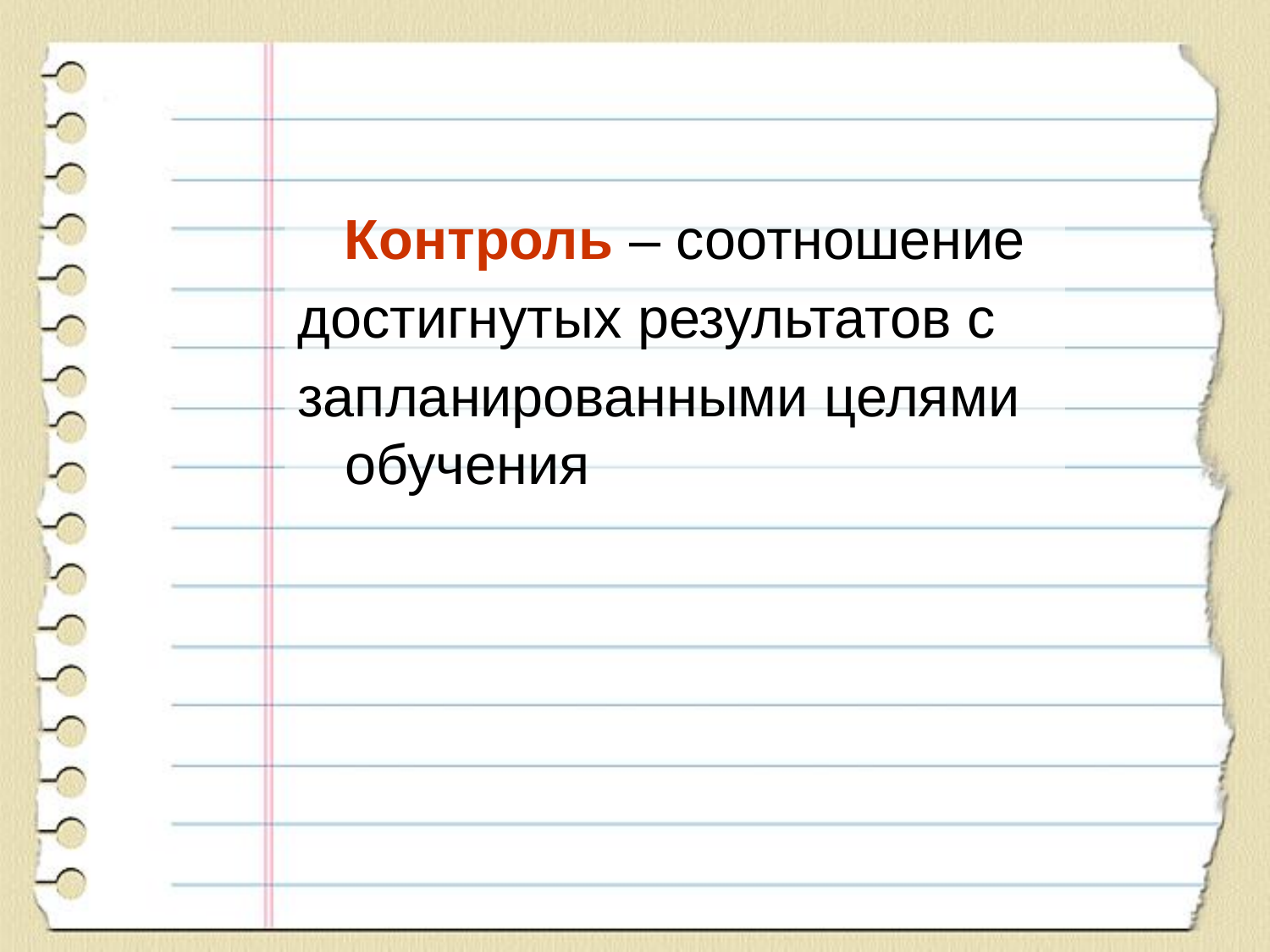

Контроль – соотношение
достигнутых результатов с
запланированными целями обучения